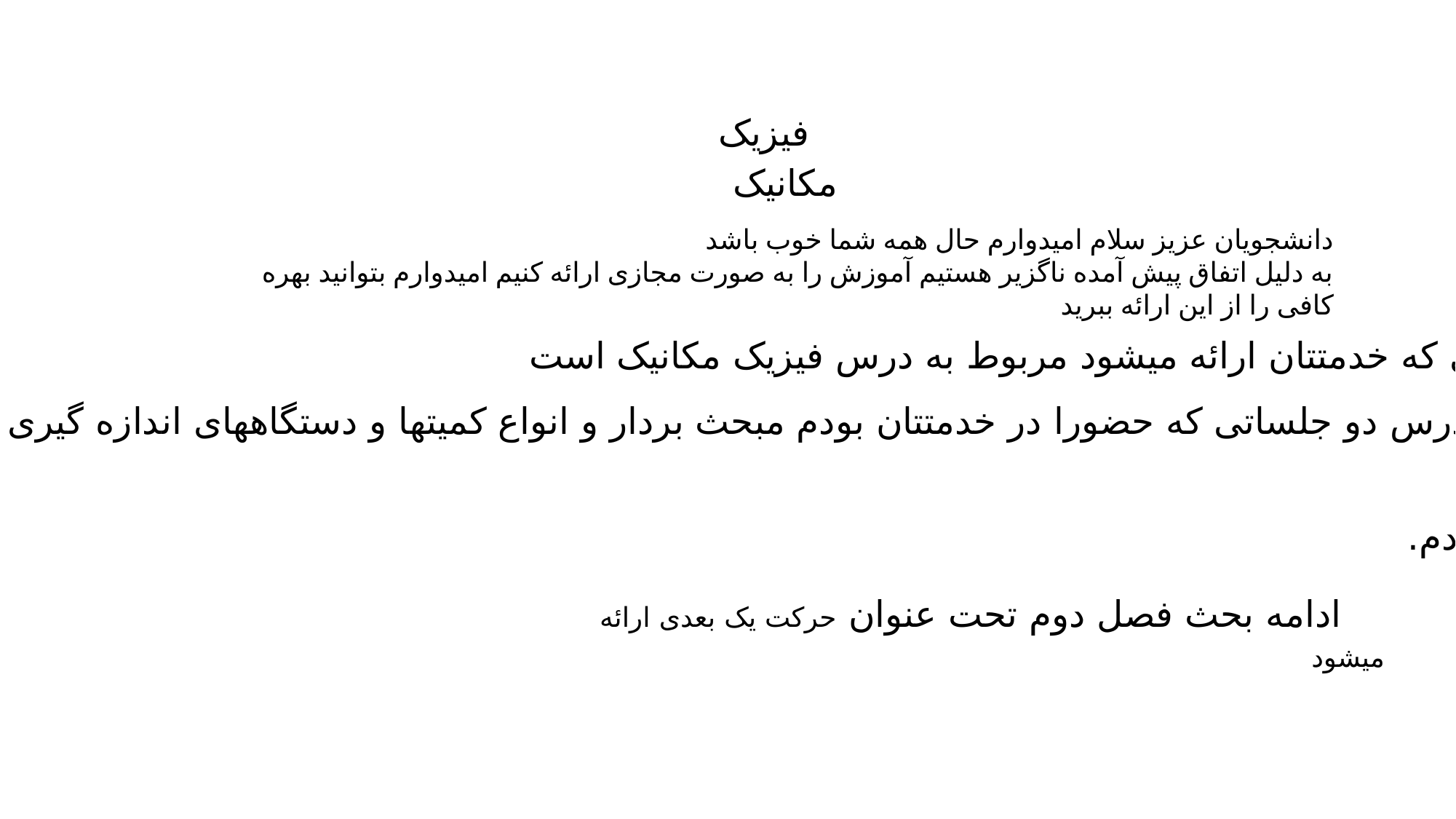

فیزیک مکانیک
دانشجویان عزیز سلام امیدوارم حال همه شما خوب باشد
به دلیل اتفاق پیش آمده ناگزیر هستیم آموزش را به صورت مجازی ارائه کنیم امیدوارم بتوانید بهره کافی را از این ارائه ببرید
 مطالبی که خدمتتان ارائه میشود مربوط به درس فیزیک مکانیک است
در این درس دو جلساتی که حضورا در خدمتتان بودم مبحث بردار و انواع کمیتها و دستگاههای اندازه گیری را خدمتتان
ارائه کردم.
ادامه بحث فصل دوم تحت عنوان حرکت یک بعدی ارائه میشود